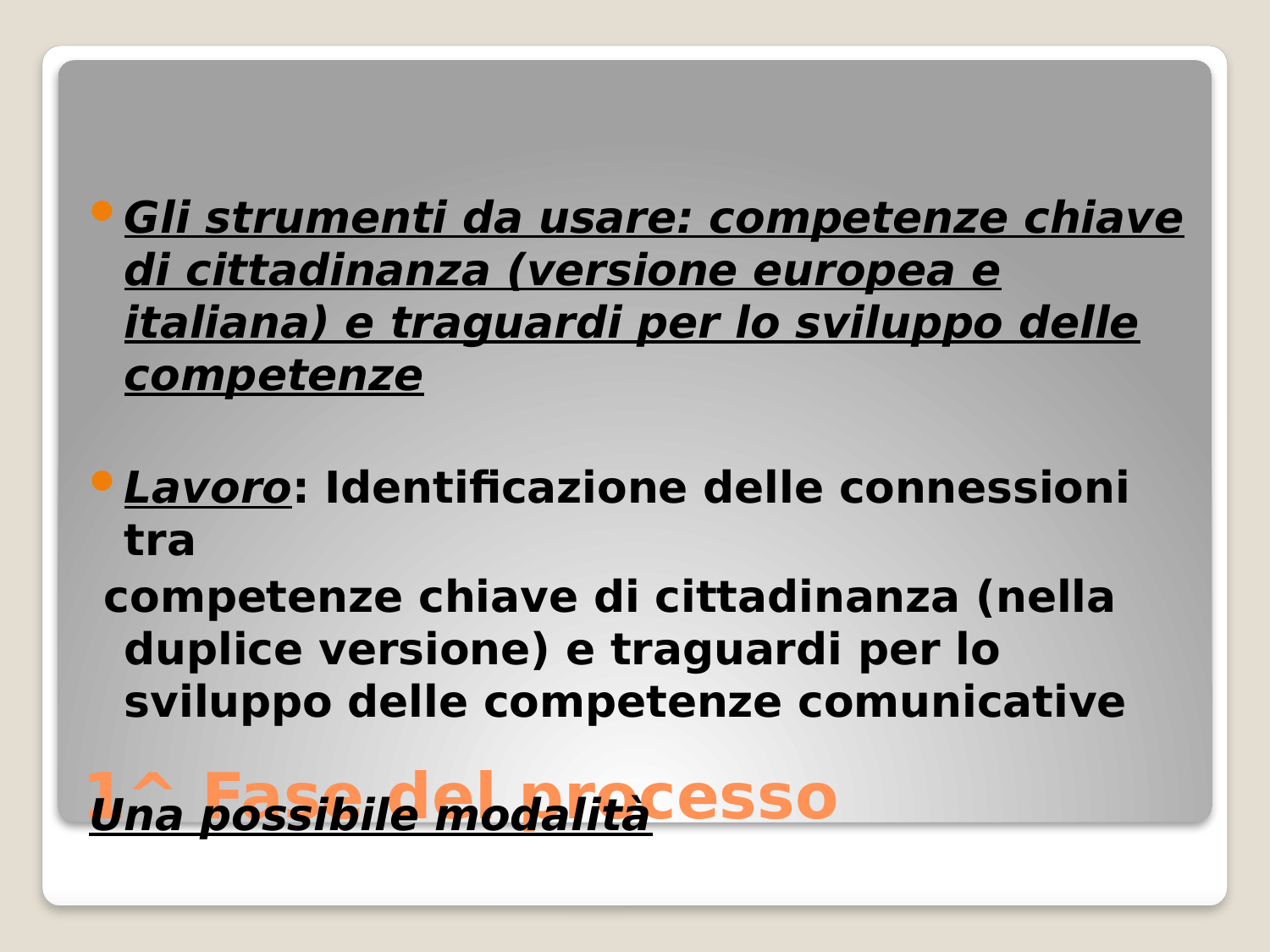

Gli strumenti da usare: competenze chiave di cittadinanza (versione europea e italiana) e traguardi per lo sviluppo delle competenze

Lavoro: Identificazione delle connessioni tra
 competenze chiave di cittadinanza (nella duplice versione) e traguardi per lo sviluppo delle competenze comunicative

Una possibile modalità

# 1^ Fase del processo